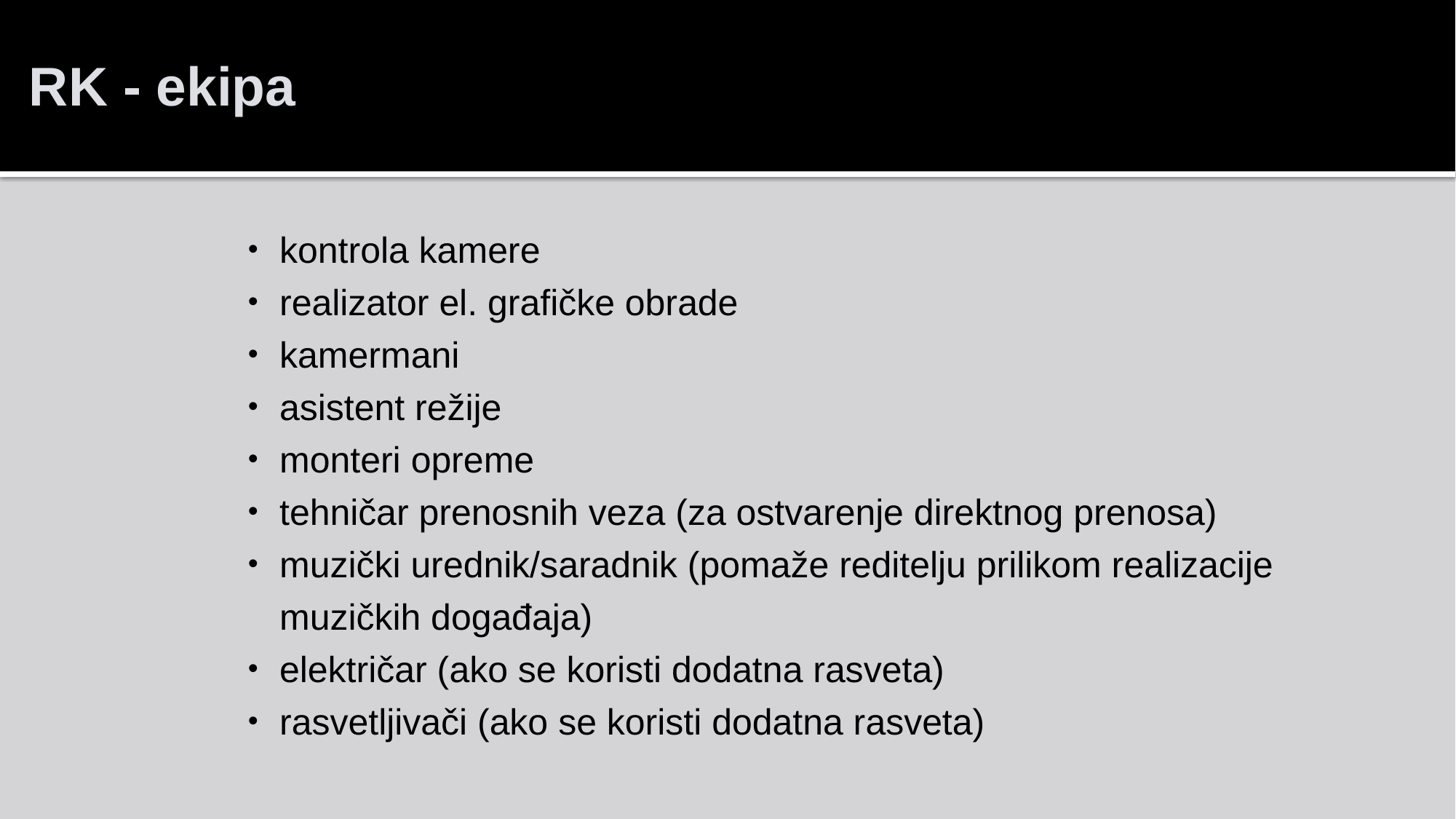

# RK - ekipa

kontrola kamere
realizator el. grafičke obrade
kamermani
asistent režije
monteri opreme
tehničar prenosnih veza (za ostvarenje direktnog prenosa)
muzički urednik/saradnik (pomaže reditelju prilikom realizacije muzičkih događaja)
električar (ako se koristi dodatna rasveta)
rasvetljivači (ako se koristi dodatna rasveta)